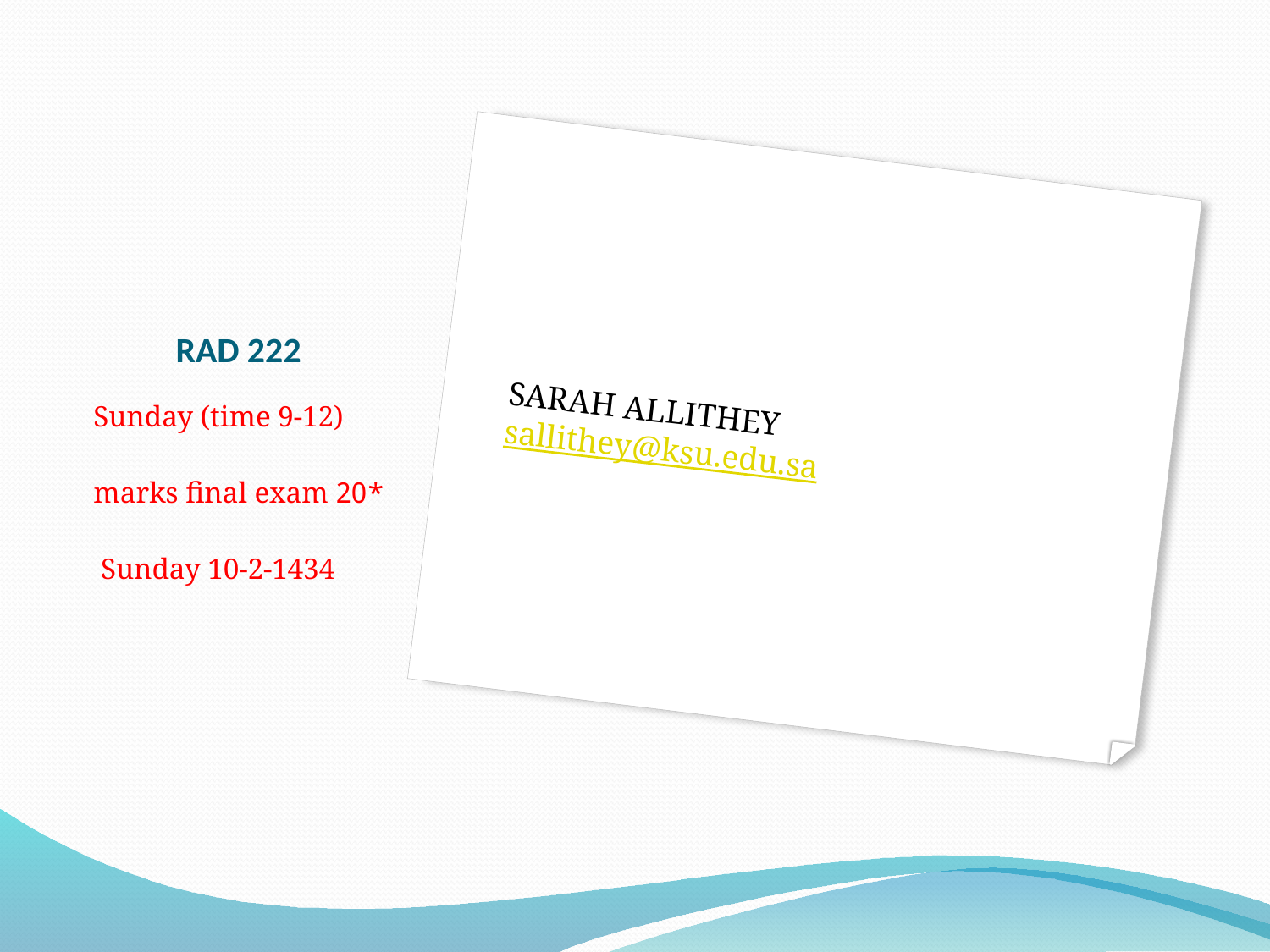

# RAD 222
Sunday (time 9-12)

*20 marks final exam

Sunday 10-2-1434
SARAH ALLITHEY
sallithey@ksu.edu.sa